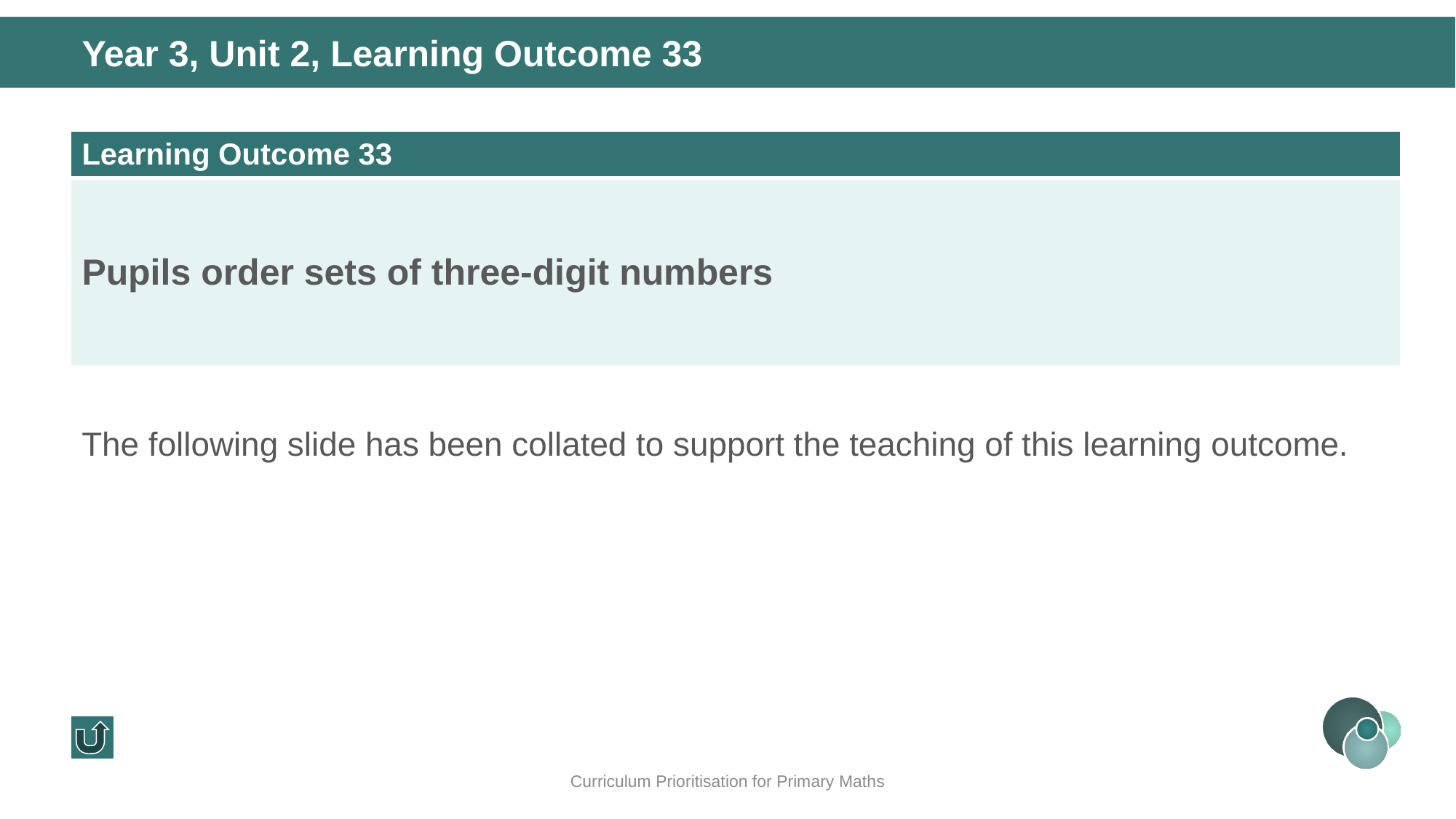

Year 3, Unit 2, Learning Outcome 33
| Learning Outcome 33 |
| --- |
| Pupils order sets of three-digit numbers |
The following slide has been collated to support the teaching of this learning outcome.

Curriculum Prioritisation for Primary Maths